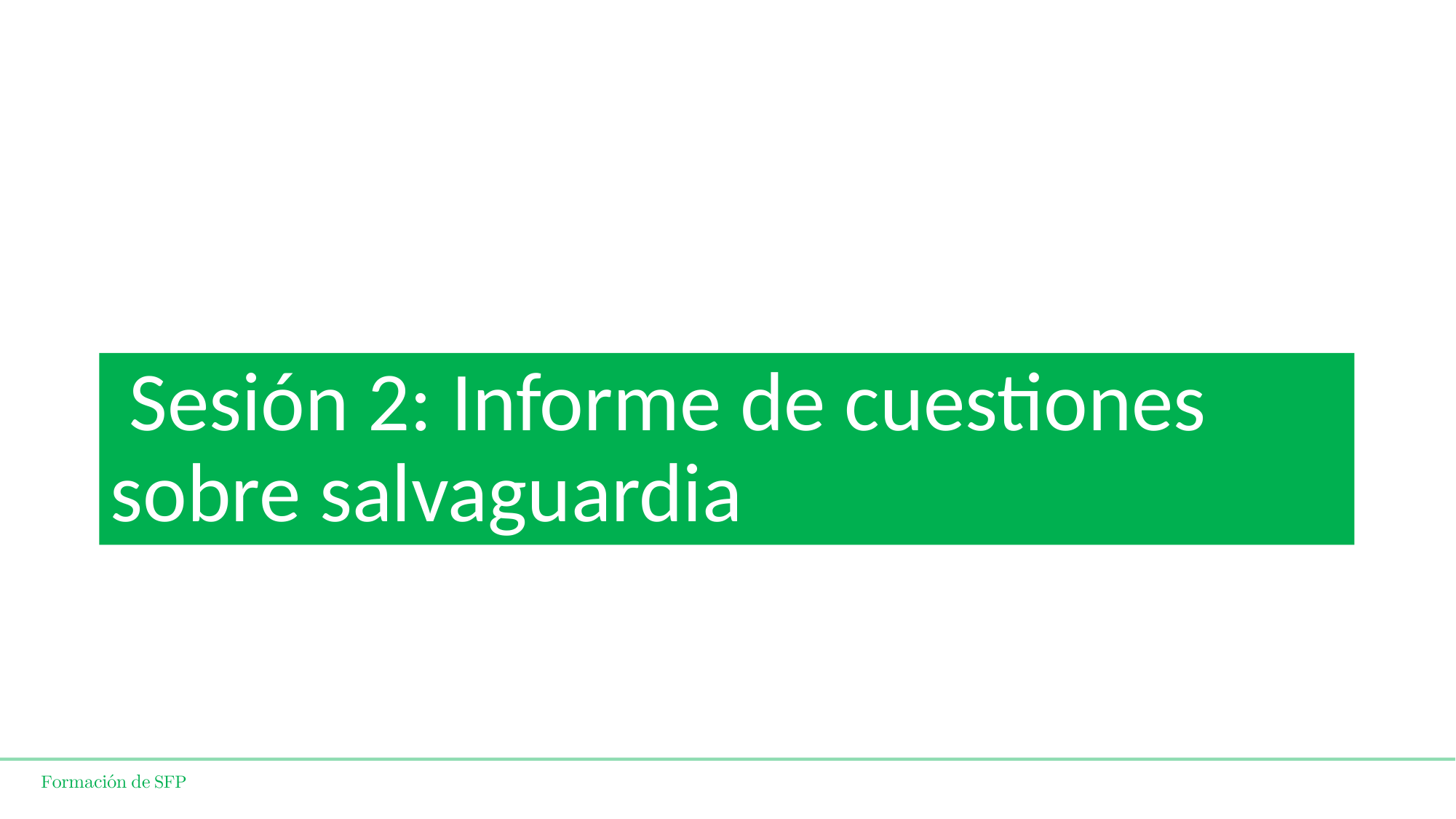

# Sesión 2: Informe de cuestiones sobre salvaguardia

Formación de SFP